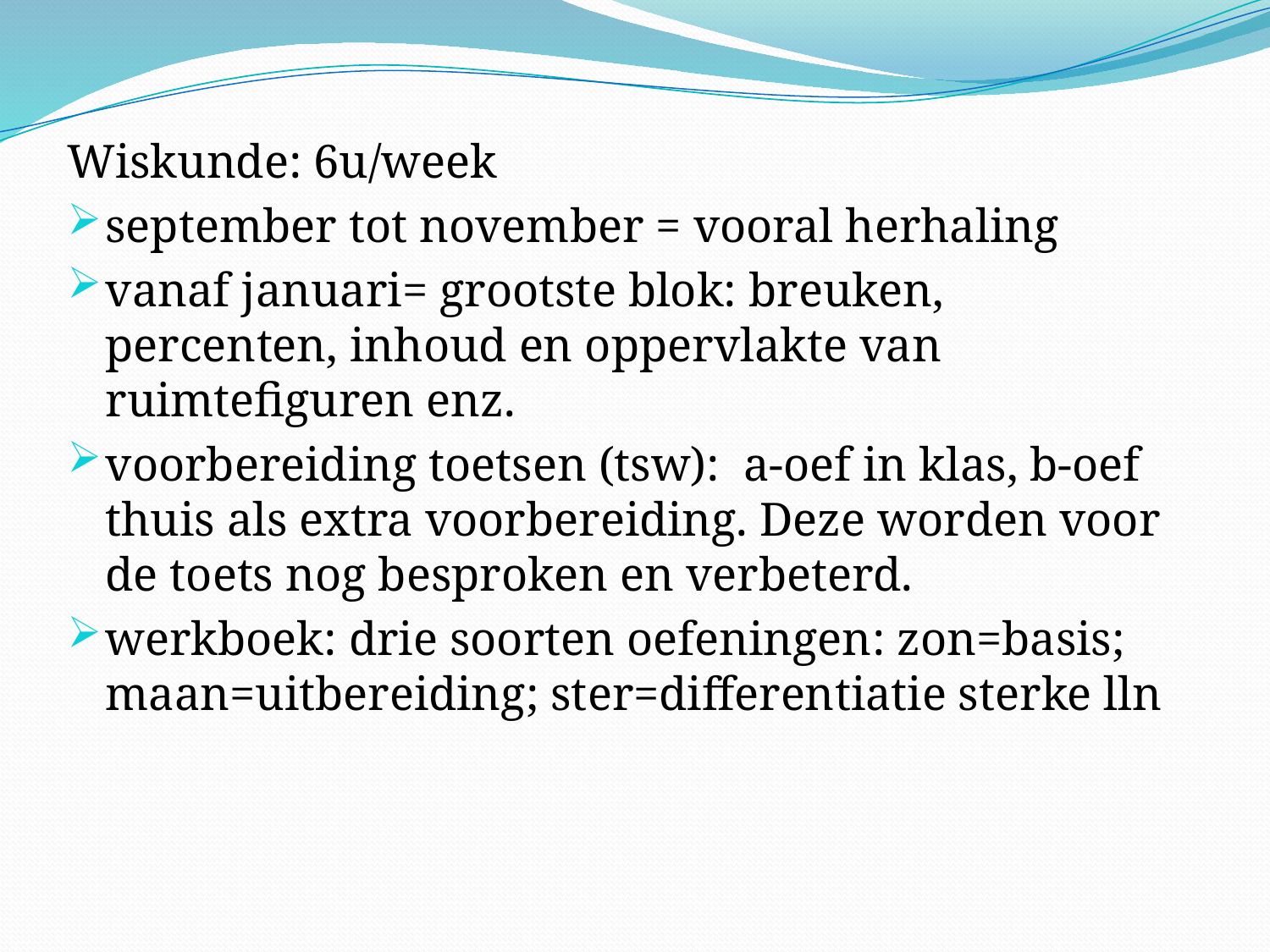

Wiskunde: 6u/week
september tot november = vooral herhaling
vanaf januari= grootste blok: breuken, percenten, inhoud en oppervlakte van ruimtefiguren enz.
voorbereiding toetsen (tsw):  a-oef in klas, b-oef thuis als extra voorbereiding. Deze worden voor de toets nog besproken en verbeterd.
werkboek: drie soorten oefeningen: zon=basis; maan=uitbereiding; ster=differentiatie sterke lln